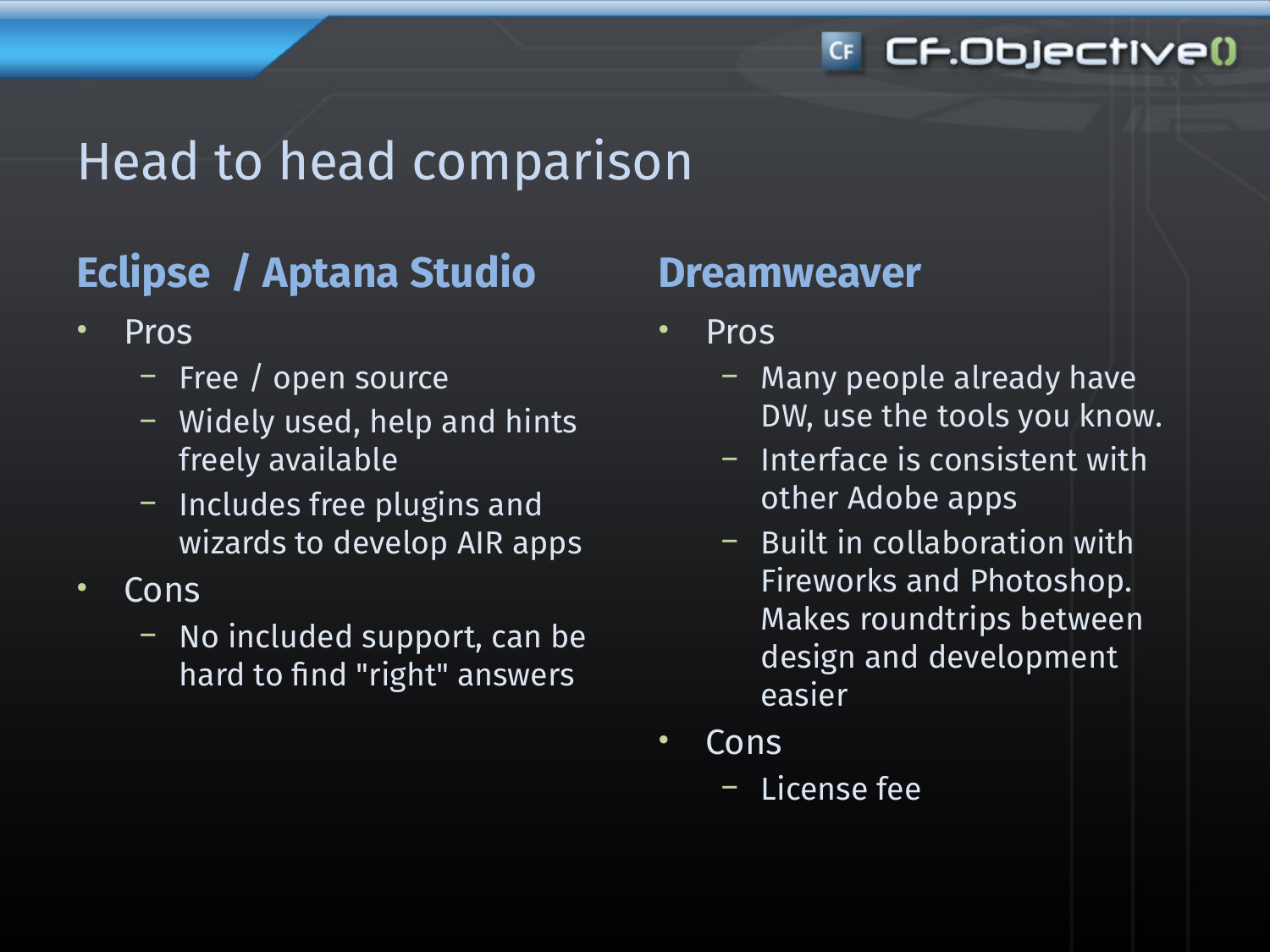

Head to head comparison
Eclipse  / Aptana Studio
Dreamweaver
Pros
Free / open source
Widely used, help and hints freely available
Includes free plugins and wizards to develop AIR apps
Cons
No included support, can be hard to find "right" answers
Pros
Many people already have DW, use the tools you know.
Interface is consistent with other Adobe apps
Built in collaboration with Fireworks and Photoshop. Makes roundtrips between design and development easier
Cons
License fee